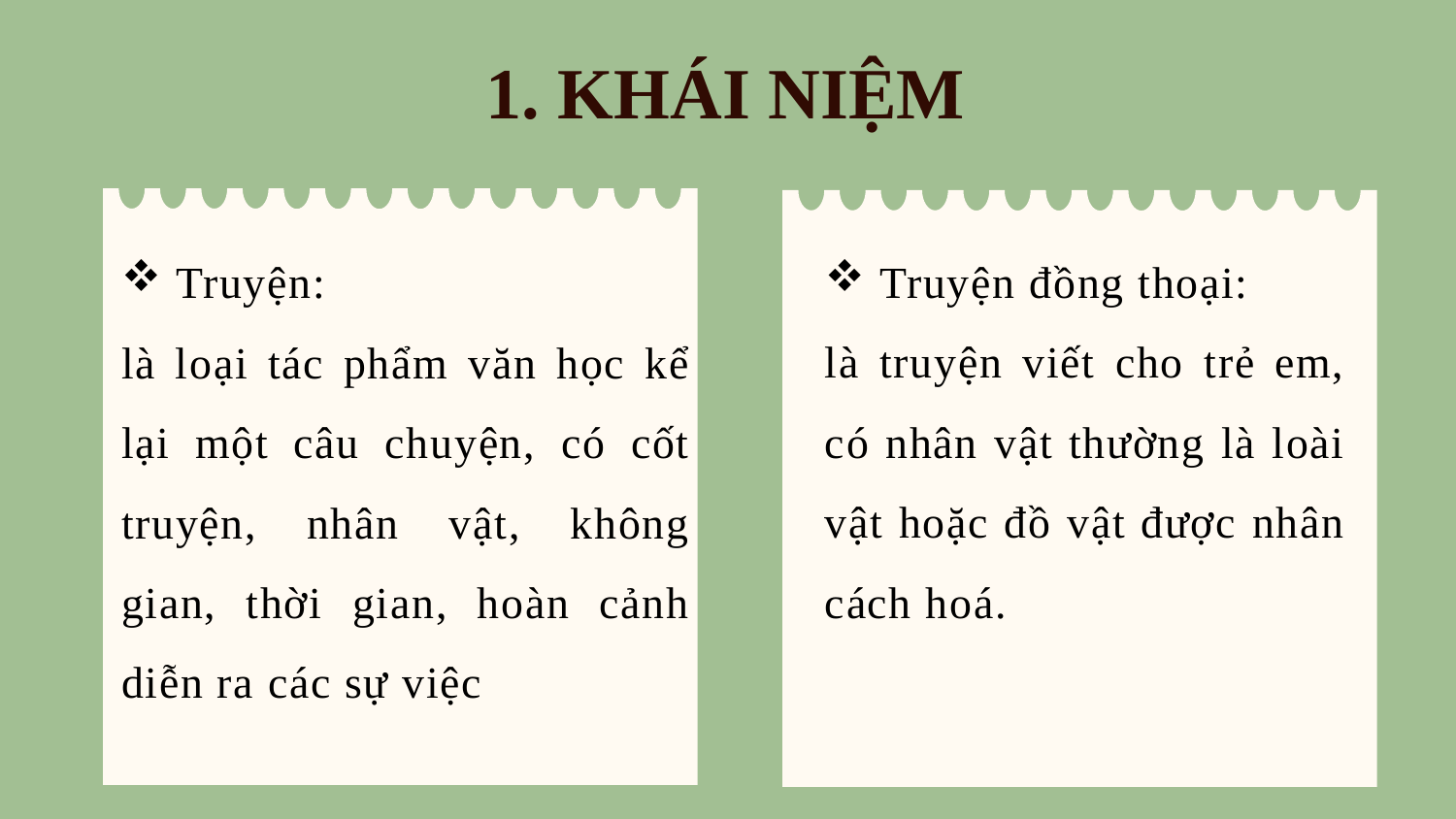

1. KHÁI NIỆM

Truyện đồng thoại:
là truyện viết cho trẻ em, có nhân vật thường là loài vật hoặc đồ vật được nhân cách hoá.
Truyện:
là loại tác phẩm văn học kể lại một câu chuyện, có cốt truyện, nhân vật, không gian, thời gian, hoàn cảnh diễn ra các sự việc